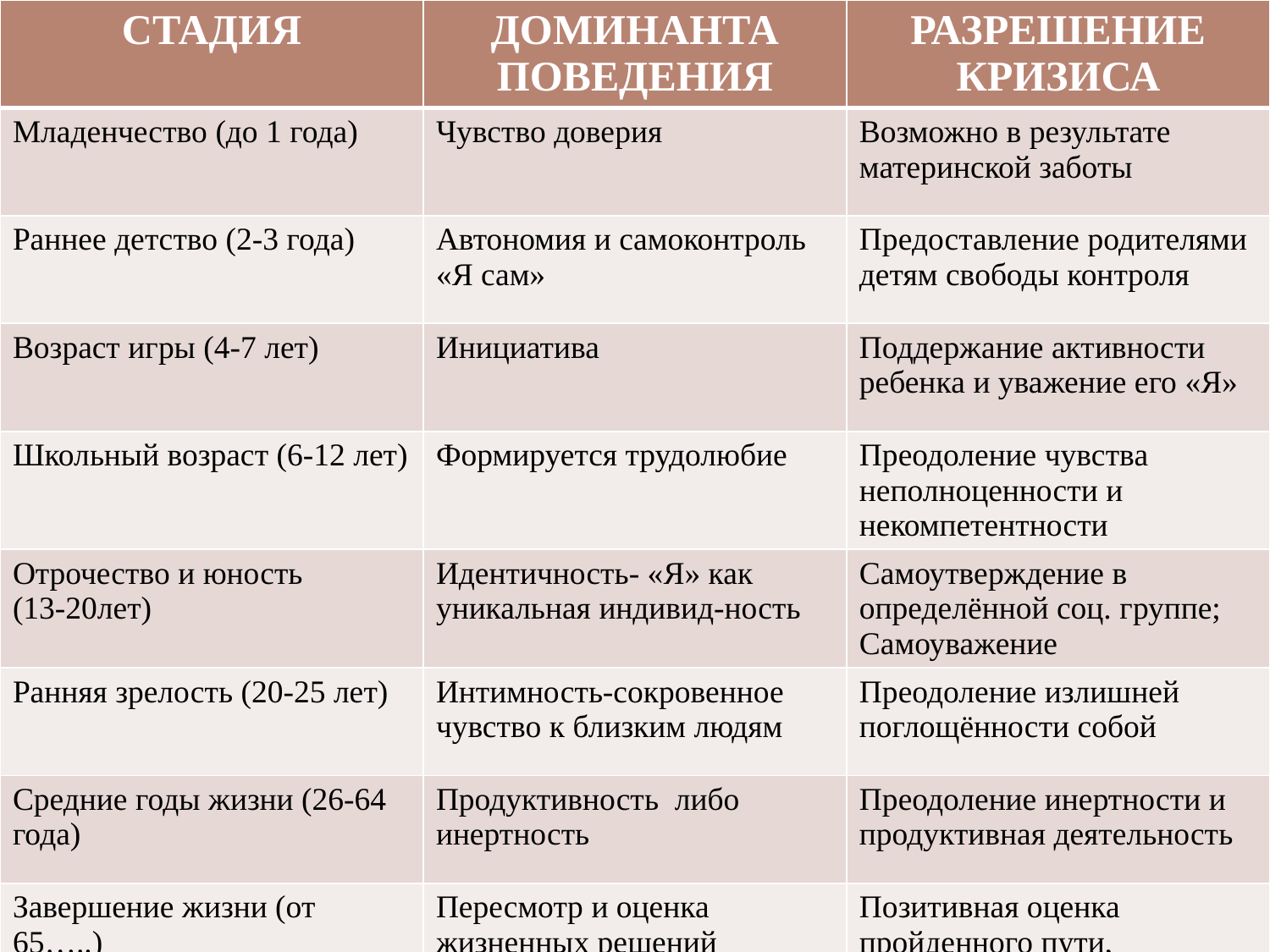

| СТАДИЯ | ДОМИНАНТА ПОВЕДЕНИЯ | РАЗРЕШЕНИЕ КРИЗИСА |
| --- | --- | --- |
| Младенчество (до 1 года) | Чувство доверия | Возможно в результате материнской заботы |
| Раннее детство (2-3 года) | Автономия и самоконтроль «Я сам» | Предоставление родителями детям свободы контроля |
| Возраст игры (4-7 лет) | Инициатива | Поддержание активности ребенка и уважение его «Я» |
| Школьный возраст (6-12 лет) | Формируется трудолюбие | Преодоление чувства неполноценности и некомпетентности |
| Отрочество и юность (13-20лет) | Идентичность- «Я» как уникальная индивид-ность | Самоутверждение в определённой соц. группе; Самоуважение |
| Ранняя зрелость (20-25 лет) | Интимность-сокровенное чувство к близким людям | Преодоление излишней поглощённости собой |
| Средние годы жизни (26-64 года) | Продуктивность либо инертность | Преодоление инертности и продуктивная деятельность |
| Завершение жизни (от 65…..) | Пересмотр и оценка жизненных решений | Позитивная оценка пройденного пути, удовлетворенность жизнью |